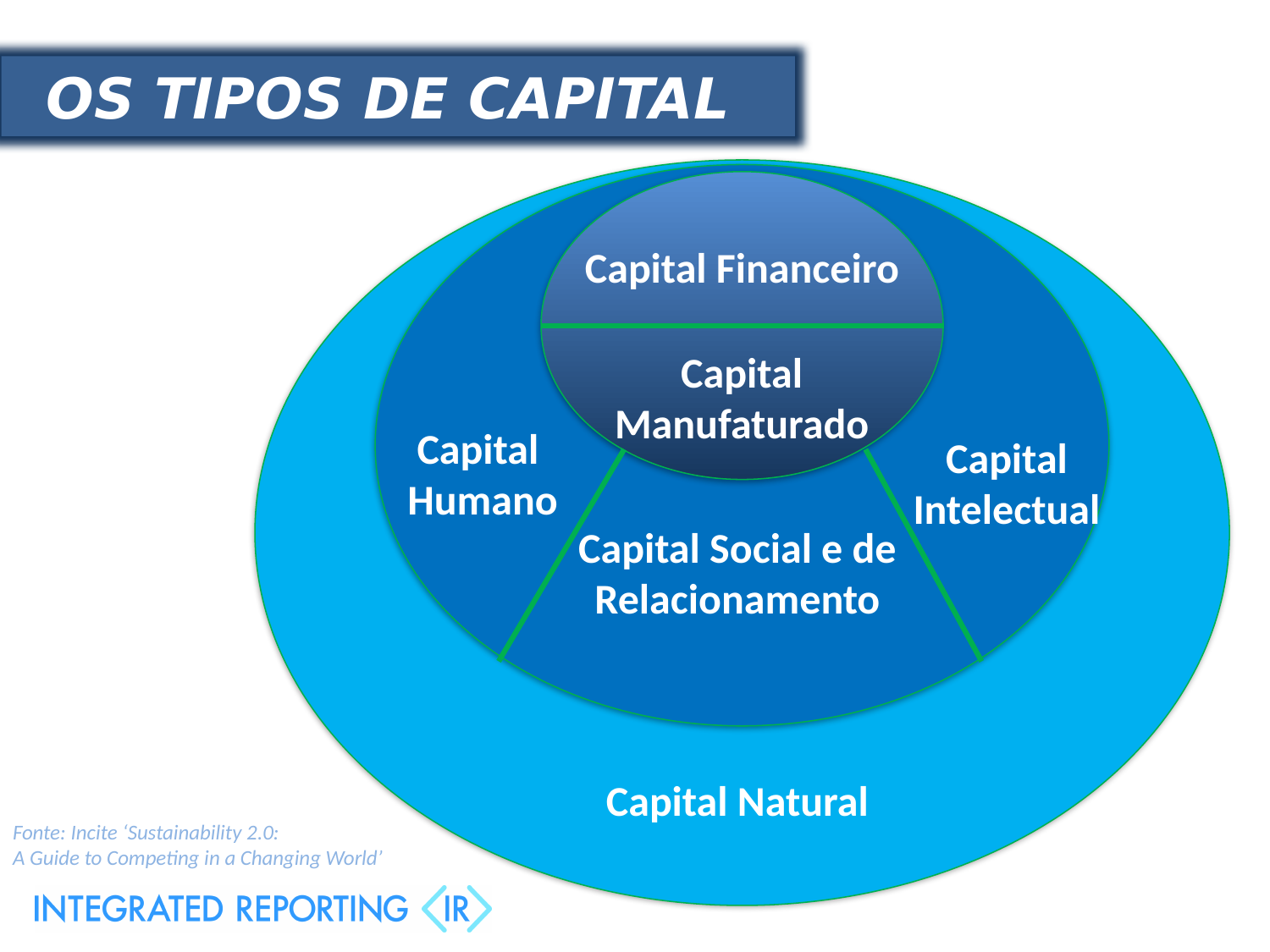

OS TIPOS DE CAPITAL

Capital Financeiro
Capital Manufaturado
Capital
Humano
Capital Intelectual
Capital Social e de Relacionamento
Capital Natural
Fonte: Incite ‘Sustainability 2.0:
A Guide to Competing in a Changing World’